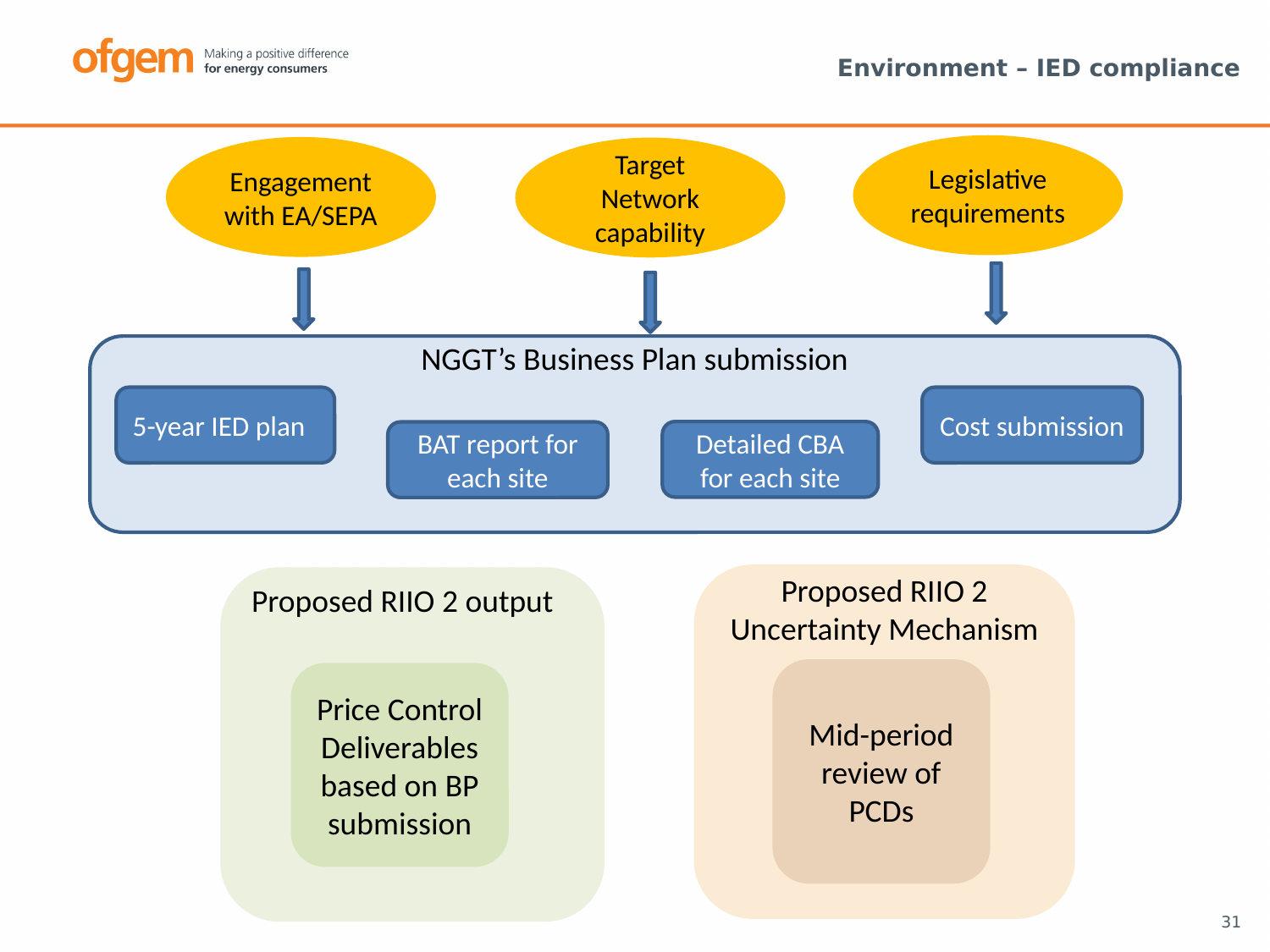

Environment – IED compliance
Legislative requirements
Engagement with EA/SEPA
Target Network capability

NGGT’s Business Plan submission

5-year IED plan
Cost submission
Detailed CBA for each site
BAT report for each site
Proposed RIIO 2 Uncertainty Mechanism

Proposed RIIO 2 output
Mid-period review of PCDs
Price Control Deliverables based on BP submission

31